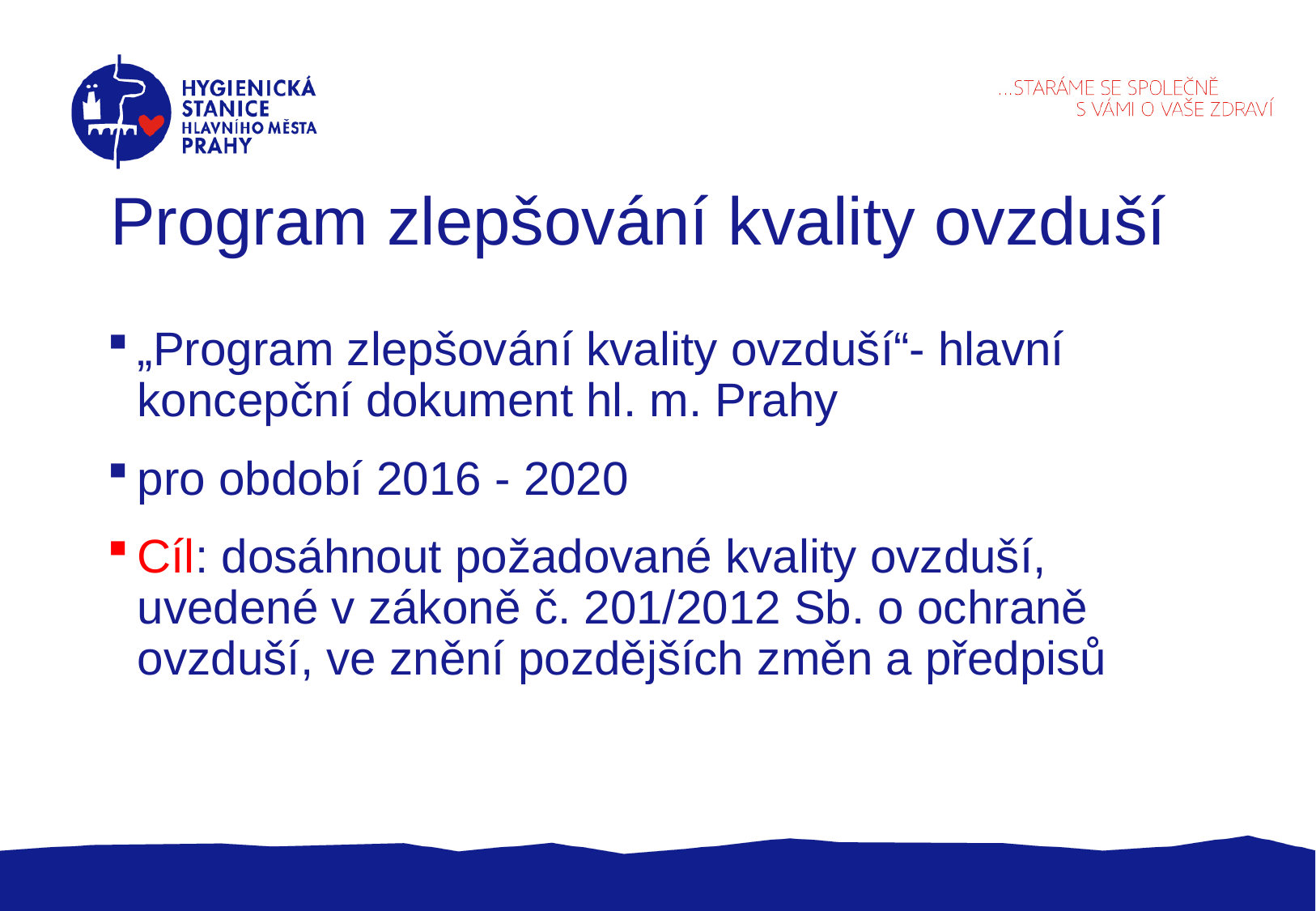

# Program zlepšování kvality ovzduší
„Program zlepšování kvality ovzduší“- hlavní koncepční dokument hl. m. Prahy
pro období 2016 - 2020
Cíl: dosáhnout požadované kvality ovzduší, uvedené v zákoně č. 201/2012 Sb. o ochraně ovzduší, ve znění pozdějších změn a předpisů